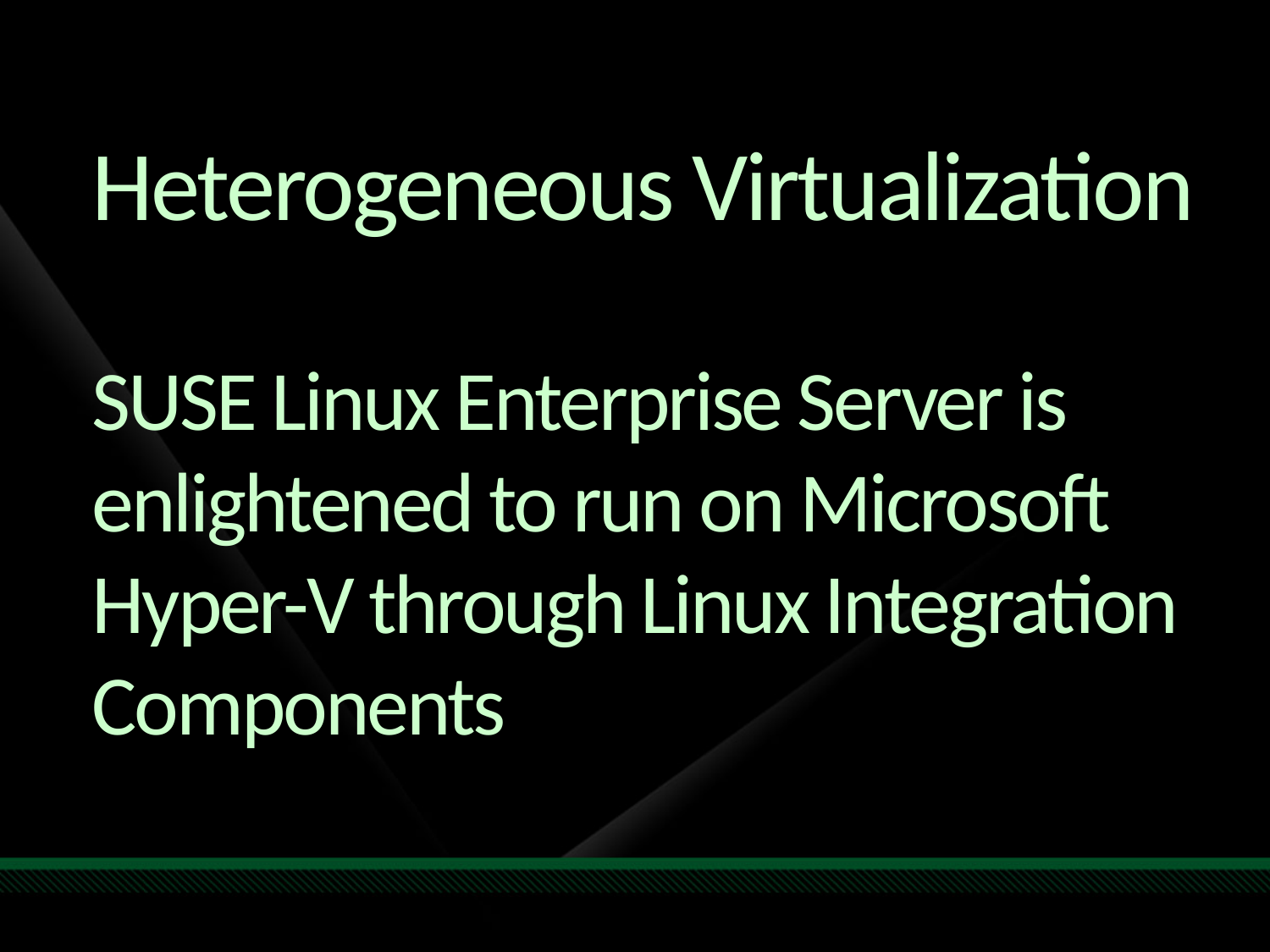

# Heterogeneous Virtualization SUSE Linux Enterprise Server is enlightened to run on Microsoft Hyper-V through Linux Integration Components